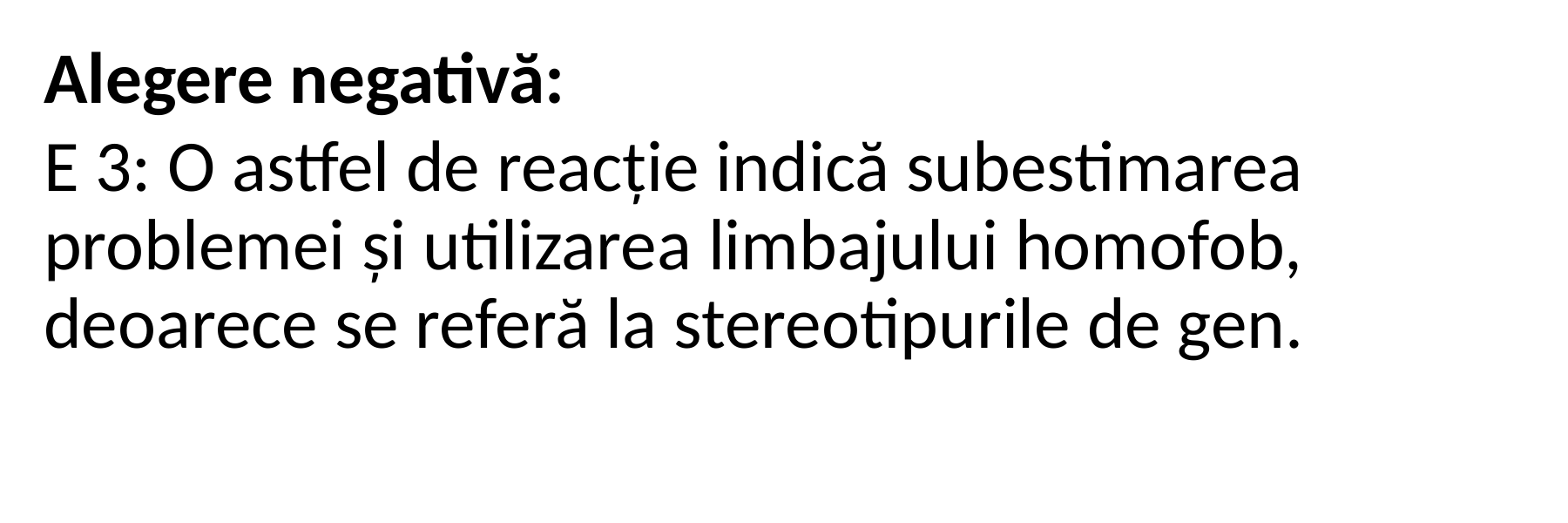

Alegere negativă:
E 3: O astfel de reacție indică subestimarea problemei și utilizarea limbajului homofob, deoarece se referă la stereotipurile de gen.